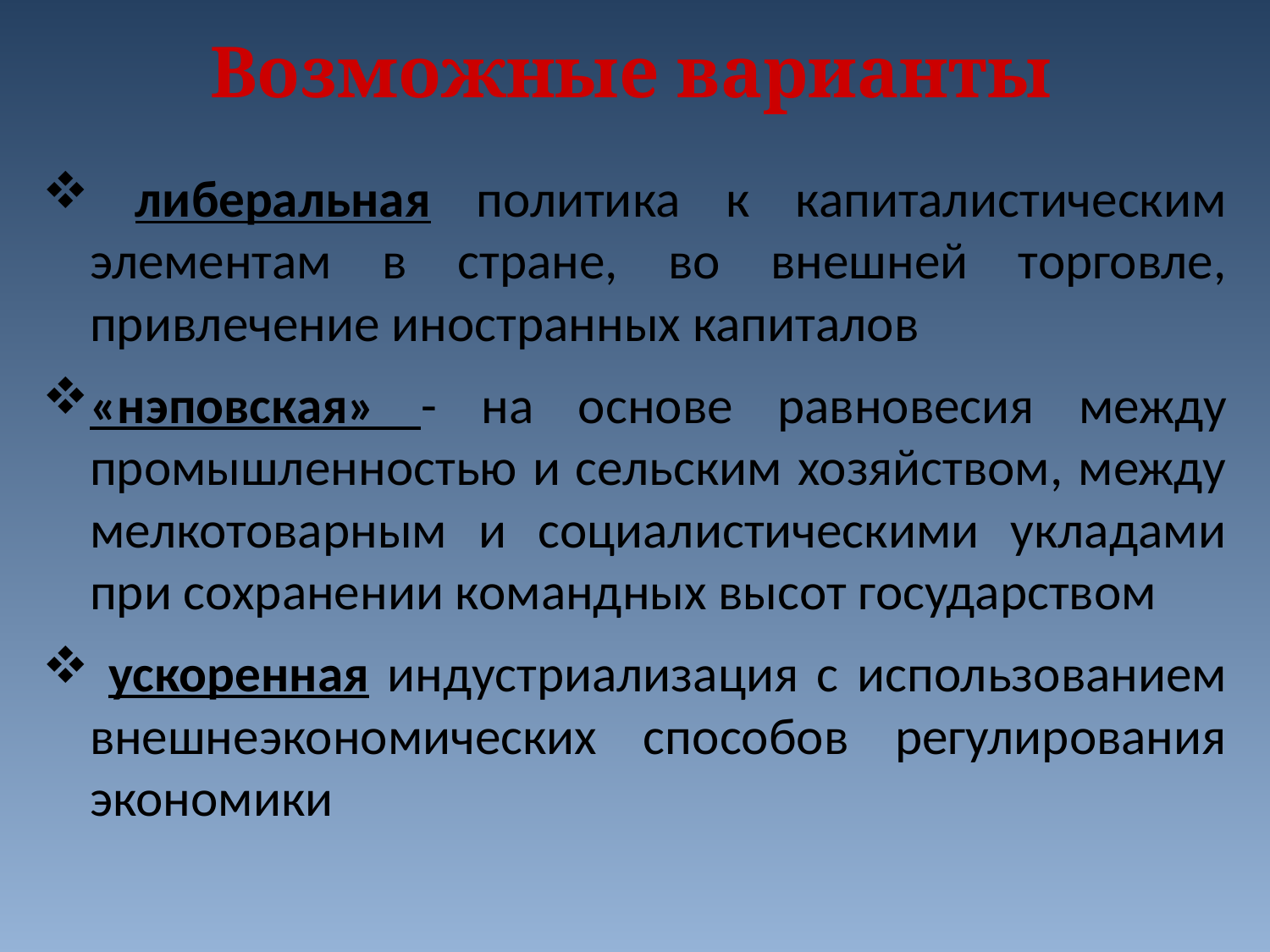

# Возможные варианты
 либеральная политика к капиталистическим элементам в стране, во внешней торговле, привлечение иностранных капиталов
«нэповская» - на основе равновесия между промышленностью и сельским хозяйством, между мелкотоварным и социалистическими укладами при сохранении командных высот государством
 ускоренная индустриализация с использованием внешнеэкономических способов регулирования экономики